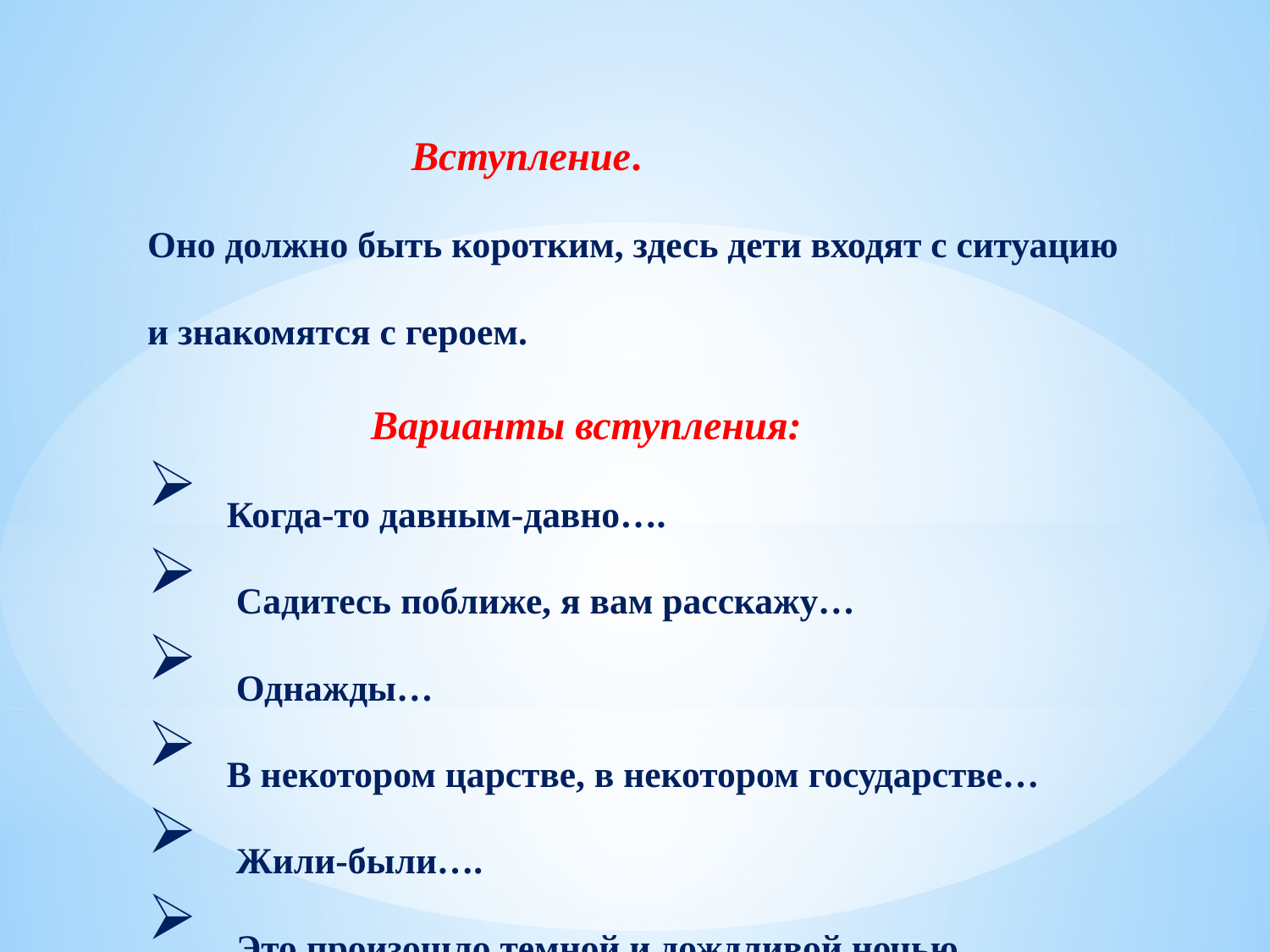

Вступление.
Оно должно быть коротким, здесь дети входят с ситуацию и знакомятся с героем.
                      Варианты вступления:
Когда-то давным-давно….
 Садитесь поближе, я вам расскажу…
 Однажды…
В некотором царстве, в некотором государстве…
 Жили-были….
 Это произошло темной и дождливой ночью…
Наш герой понятия не имел, что его ждет…